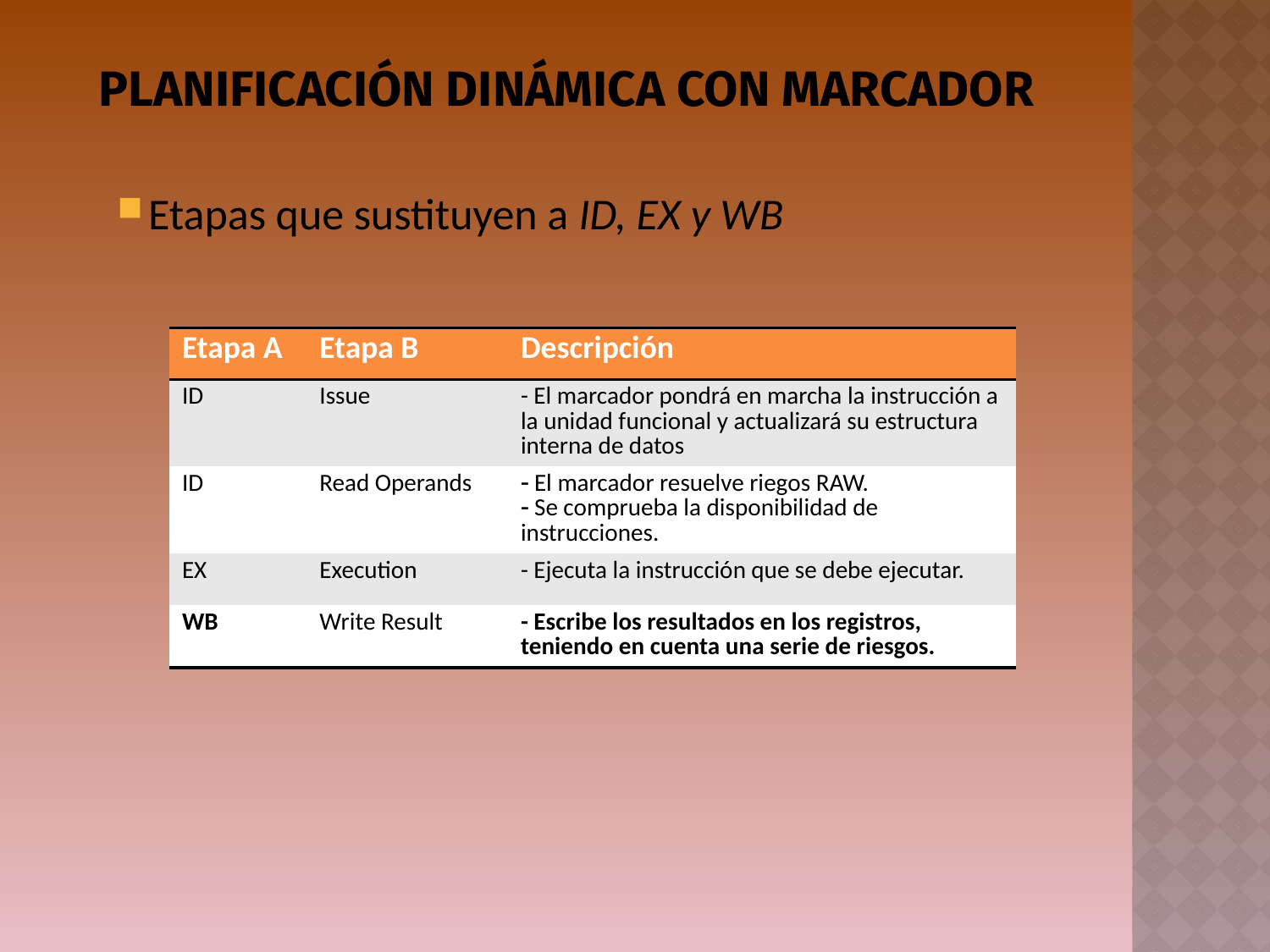

# Planificación dinámica con marcador
Etapas que sustituyen a ID, EX y WB

| Etapa A | Etapa B | Descripción |
| --- | --- | --- |
| ID | Issue | - El marcador pondrá en marcha la instrucción a la unidad funcional y actualizará su estructura interna de datos |
| ID | Read Operands | El marcador resuelve riegos RAW. Se comprueba la disponibilidad de instrucciones. |
| EX | Execution | - Ejecuta la instrucción que se debe ejecutar. |
| WB | Write Result | - Escribe los resultados en los registros, teniendo en cuenta una serie de riesgos. |